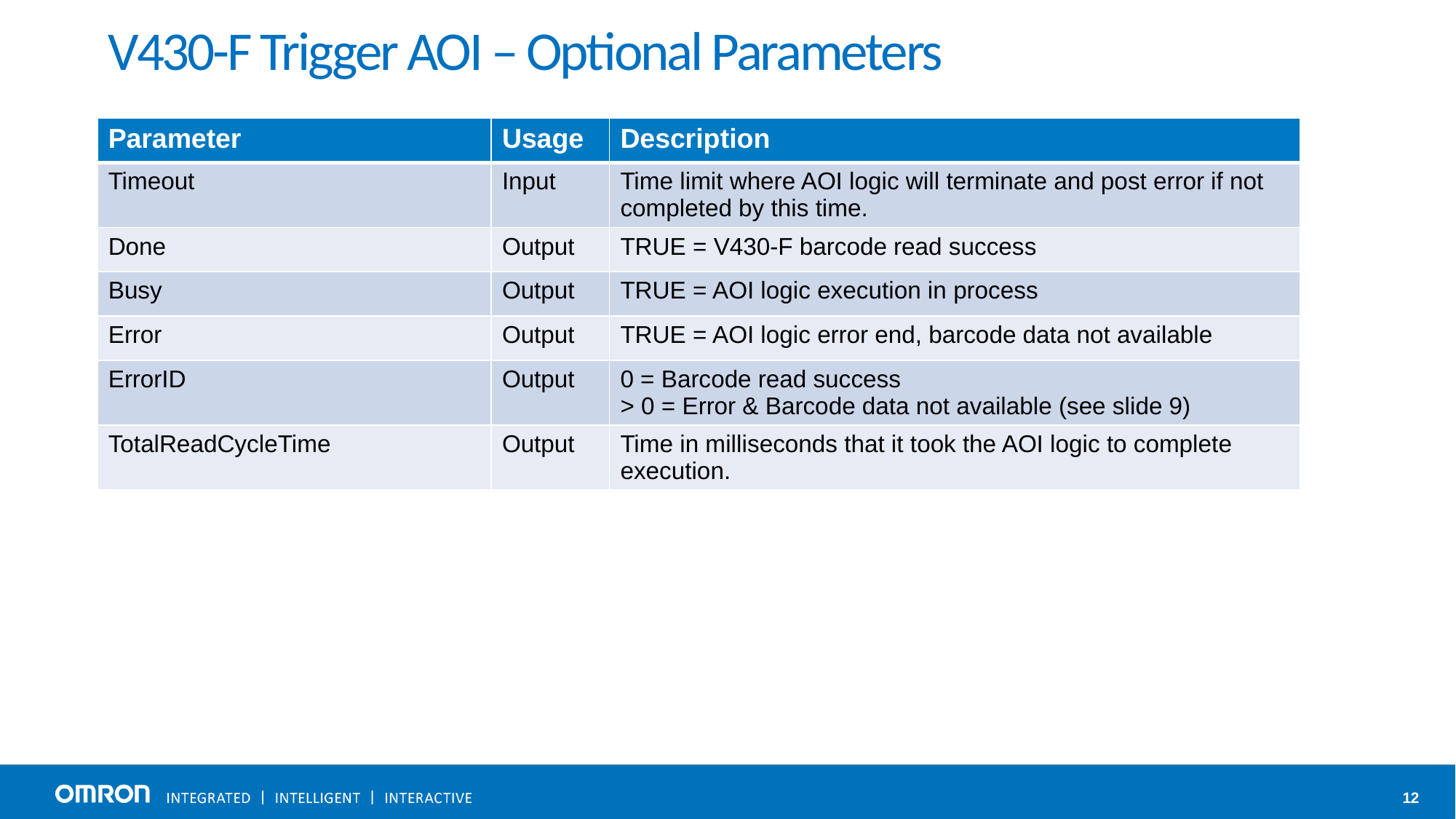

# V430-F Trigger AOI – Optional Parameters
| Parameter | Usage | Description |
| --- | --- | --- |
| Timeout | Input | Time limit where AOI logic will terminate and post error if not completed by this time. |
| Done | Output | TRUE = V430-F barcode read success |
| Busy | Output | TRUE = AOI logic execution in process |
| Error | Output | TRUE = AOI logic error end, barcode data not available |
| ErrorID | Output | 0 = Barcode read success > 0 = Error & Barcode data not available (see slide 9) |
| TotalReadCycleTime | Output | Time in milliseconds that it took the AOI logic to complete execution. |
12